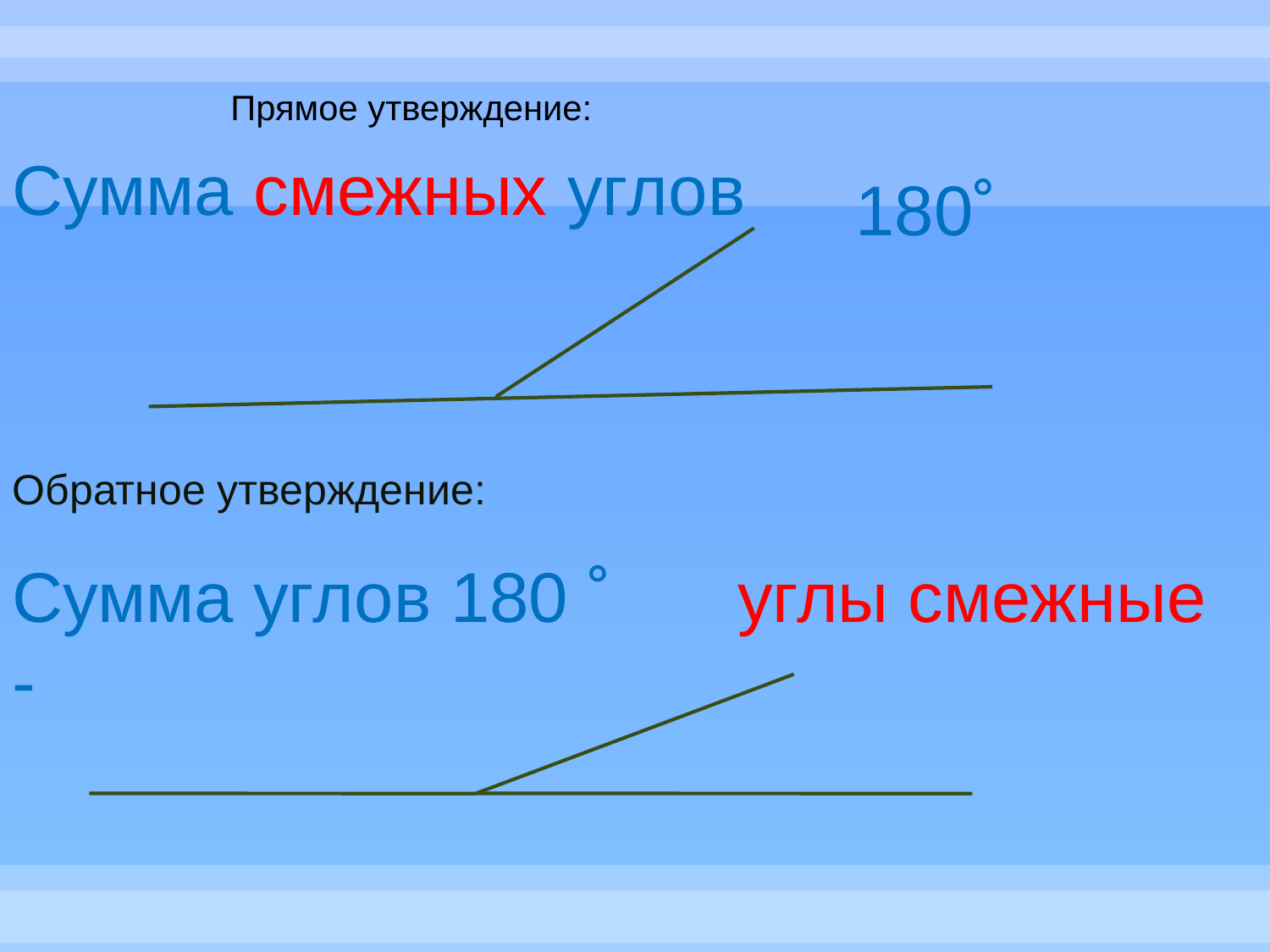

Прямое утверждение:
Сумма смежных углов
180˚
Обратное утверждение:
Сумма углов 180 ˚ -
     углы смежные